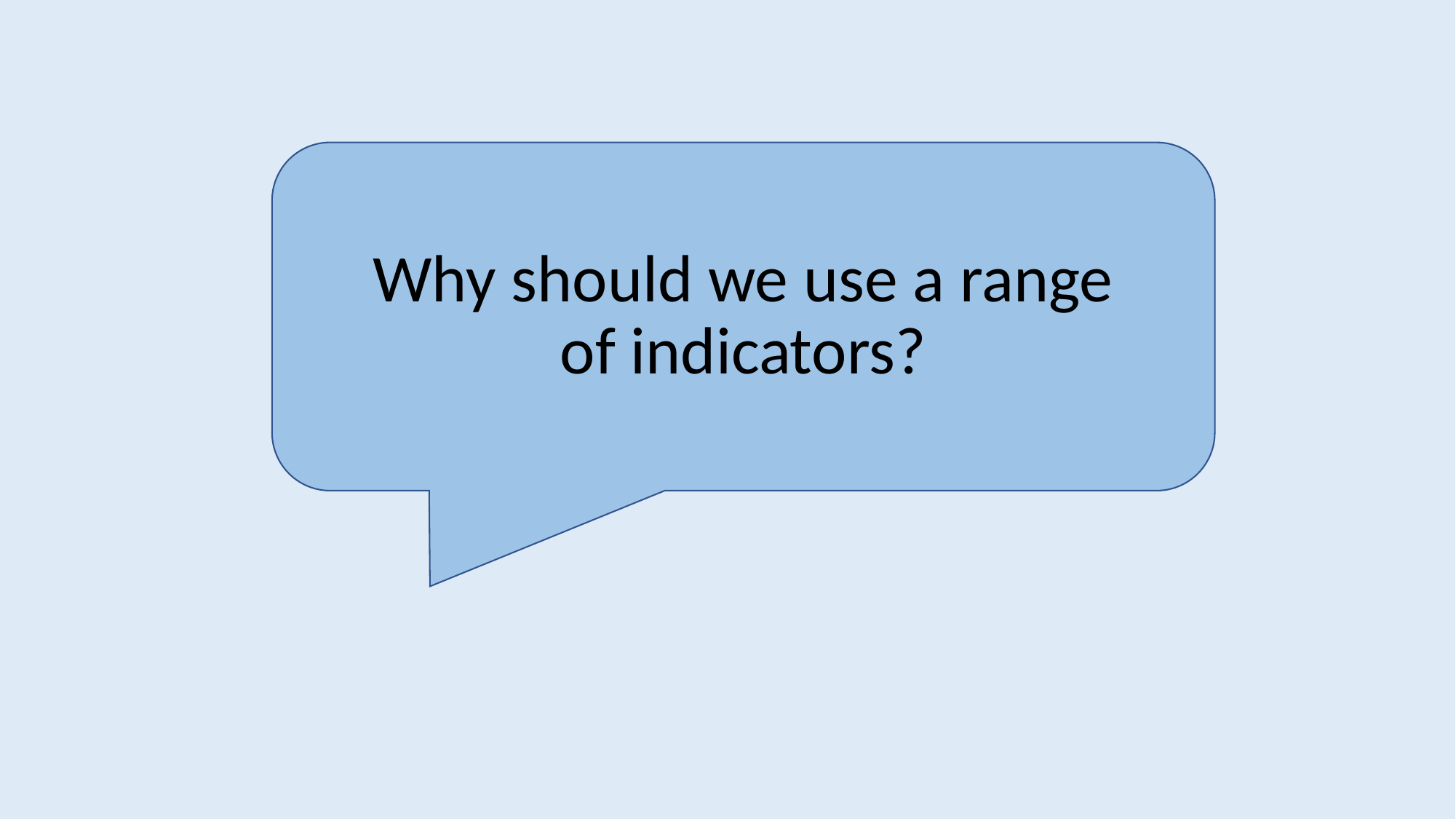

# Why should we use a range of indicators?